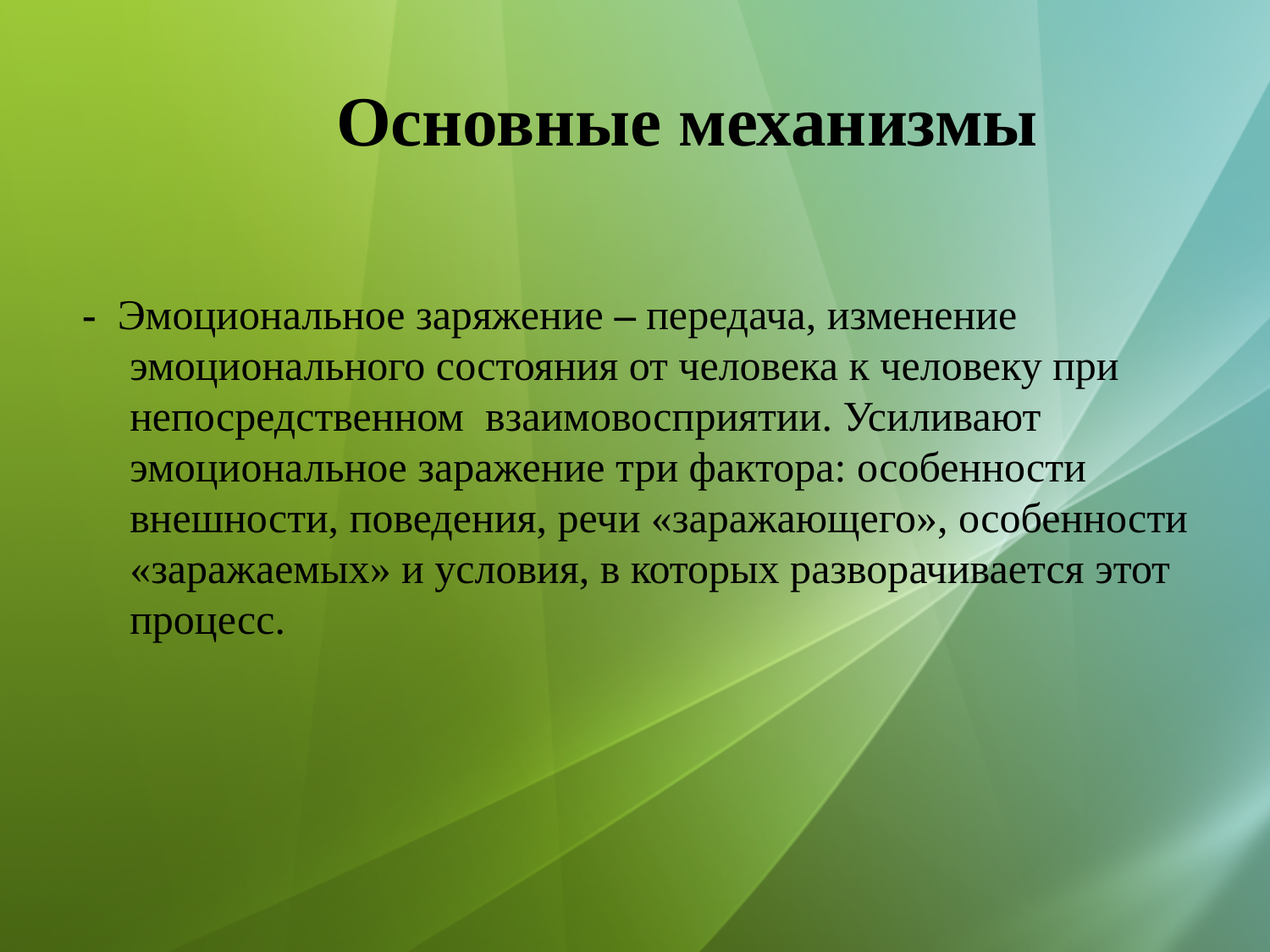

Основные механизмы

-  Эмоциональное заряжение – передача, изменение эмоционального состояния от человека к человеку при непосредственном  взаимовосприятии. Усиливают эмоциональное заражение три фактора: особенности внешности, поведения, речи «заражающего», особенности «заражаемых» и условия, в которых разворачивается этот процесс.